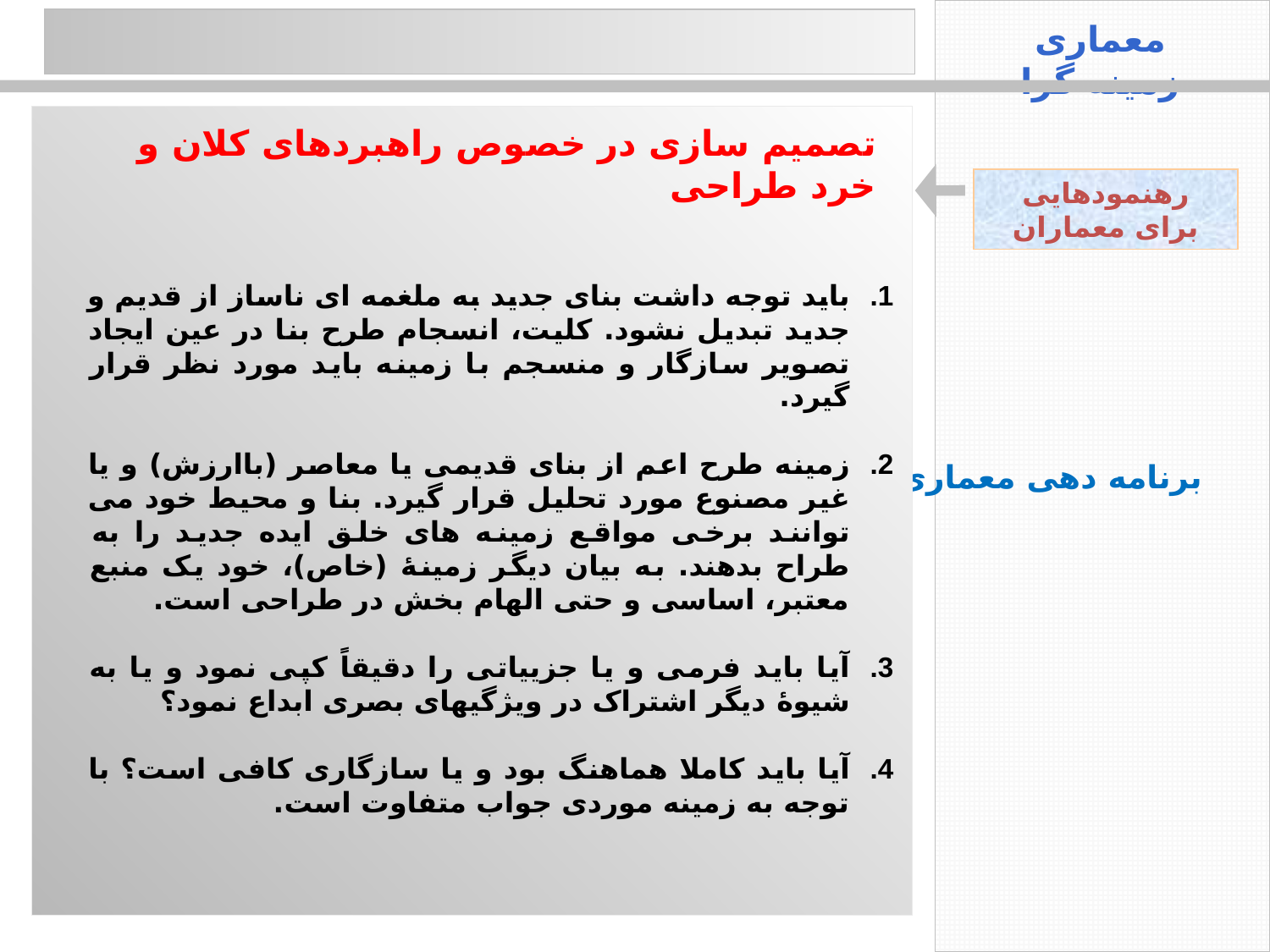

برنامه دهی معماری

معماری زمینه گرا

تصمیم سازی در خصوص راهبردهای کلان و خرد طراحی

رهنمودهایی برای معماران

باید توجه داشت بنای جدید به ملغمه ای ناساز از قدیم و جدید تبدیل نشود. کلیت، انسجام طرح بنا در عین ایجاد تصویر سازگار و منسجم با زمینه باید مورد نظر قرار گیرد.

زمینه طرح اعم از بنای قدیمی یا معاصر (باارزش) و یا غیر مصنوع مورد تحلیل قرار گیرد. بنا و محیط خود می توانند برخی مواقع زمینه های خلق ایده جدید را به طراح بدهند. به بیان دیگر زمینۀ (خاص)، خود یک منبع معتبر، اساسی و حتی الهام بخش در طراحی است.

آیا باید فرمی و یا جزییاتی را دقیقاً کپی نمود و یا به شیوۀ دیگر اشتراک در ویژگیهای بصری ابداع نمود؟

آیا باید کاملا هماهنگ بود و یا سازگاری کافی است؟ با توجه به زمینه موردی جواب متفاوت است.

14